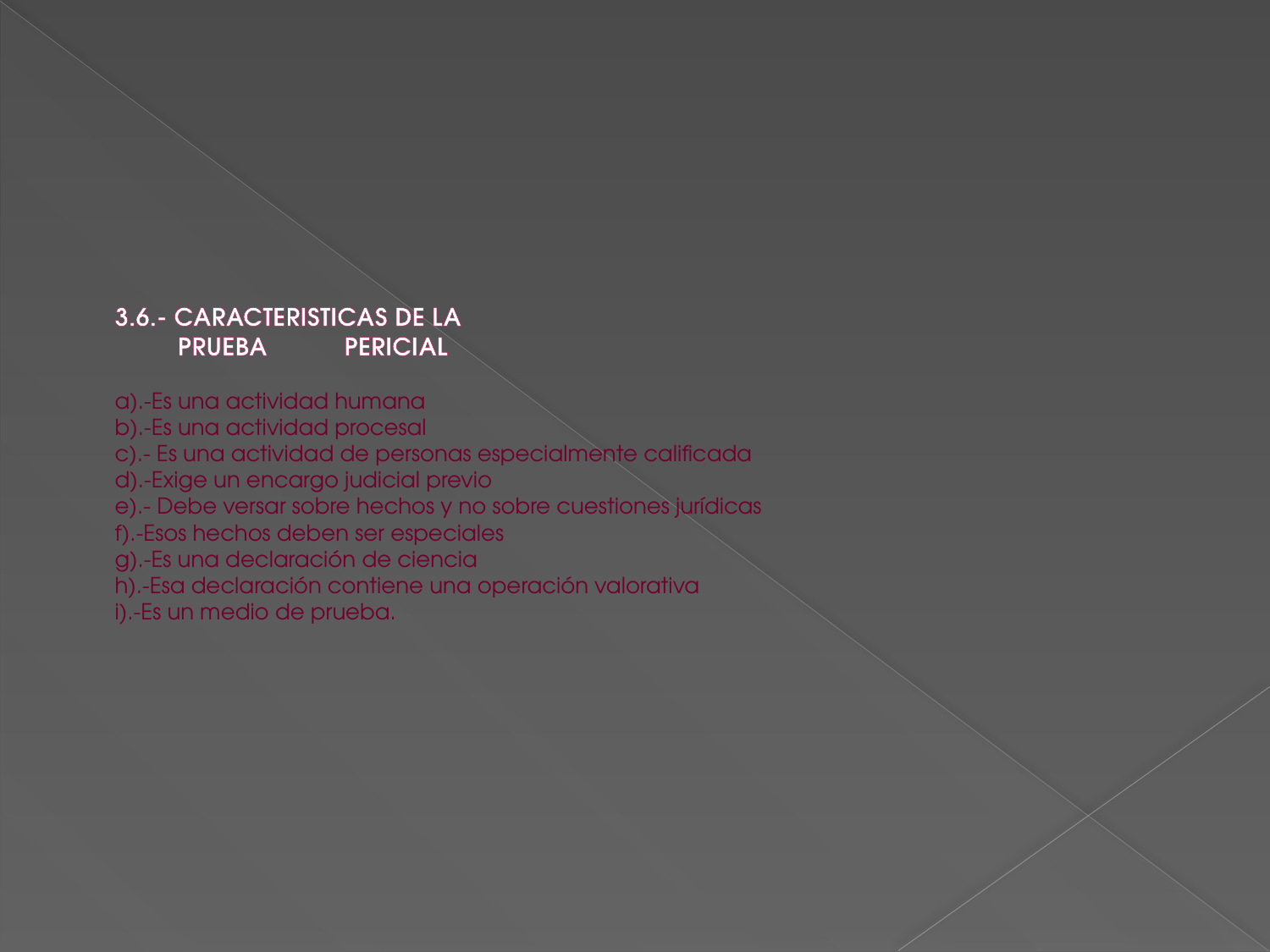

# 3.6.- CARACTERISTICAS DE LA PRUEBA           PERICIAL a).-Es una actividad humana b).-Es una actividad procesal c).- Es una actividad de personas especialmente calificada d).-Exige un encargo judicial previo e).- Debe versar sobre hechos y no sobre cuestiones jurídicas f).-Esos hechos deben ser especiales g).-Es una declaración de ciencia h).-Esa declaración contiene una operación valorativa i).-Es un medio de prueba.